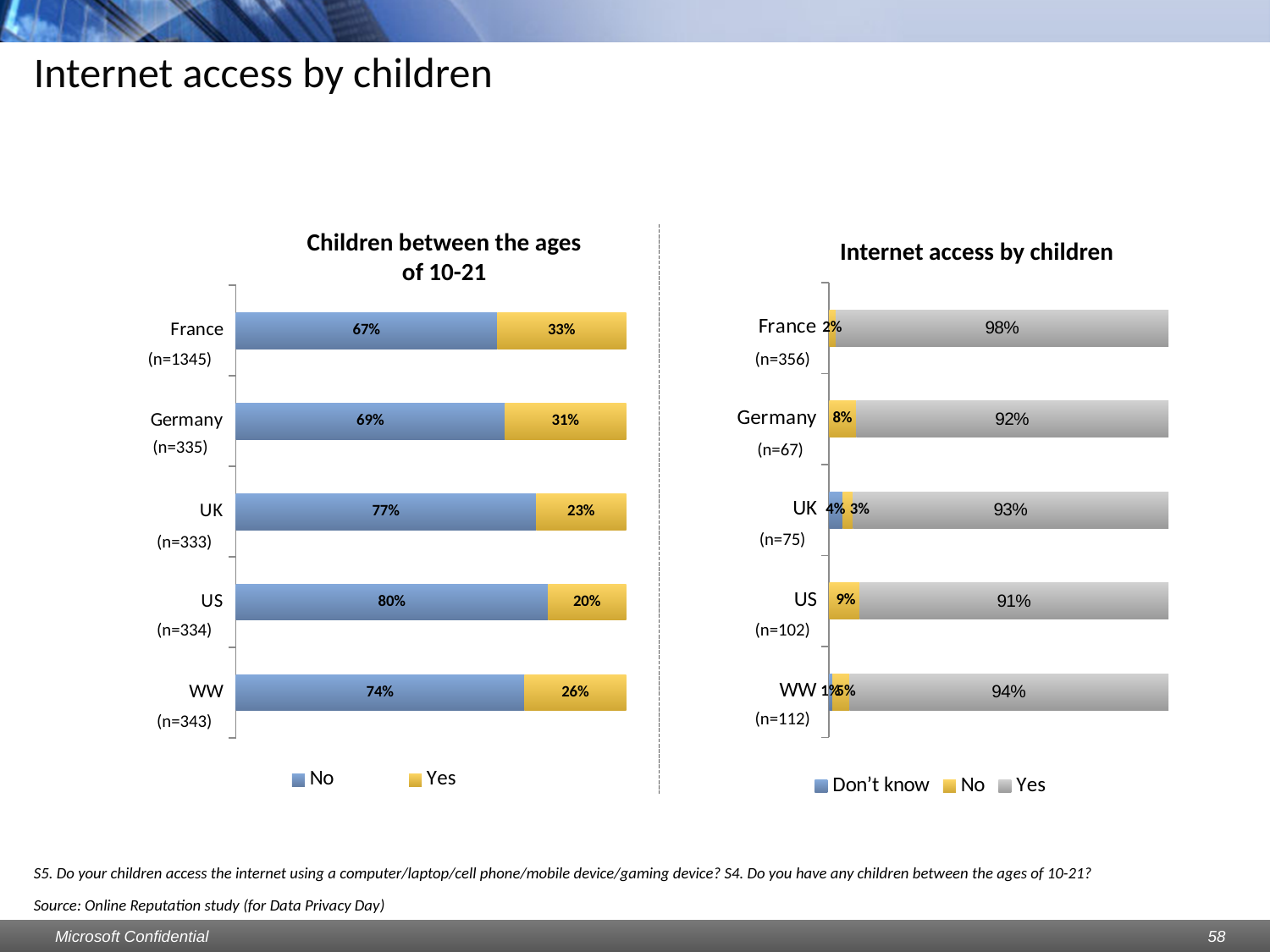

# Internet access by children
Children between the ages
of 10-21
Internet access by children

### Chart

| Category | No    | Yes   |
|---|---|---|
| WW | 0.7400000000000023 | 0.26 |
| US | 0.8 | 0.2 |
| UK | 0.7700000000000027 | 0.23 |
| Germany | 0.6900000000000006 | 0.31000000000000116 |
| France | 0.670000000000003 | 0.3300000000000015 |

### Chart

| Category | Don’t know | No | Yes |
|---|---|---|---|
| WW | 0.010000000000000005 | 0.05 | 0.9400000000000006 |
| US | 0.0 | 0.09000000000000002 | 0.91 |
| UK | 0.04000000000000002 | 0.030000000000000002 | 0.93 |
| Germany | 0.0 | 0.08000000000000004 | 0.92 |
| France | 0.0 | 0.02000000000000001 | 0.98 |
(n=1345)
(n=356)
(n=335)
(n=67)
(n=75)
(n=333)
(n=334)
(n=102)
(n=112)
(n=343)
S5. Do your children access the internet using a computer/laptop/cell phone/mobile device/gaming device? S4. Do you have any children between the ages of 10-21?

Source: Online Reputation study (for Data Privacy Day)